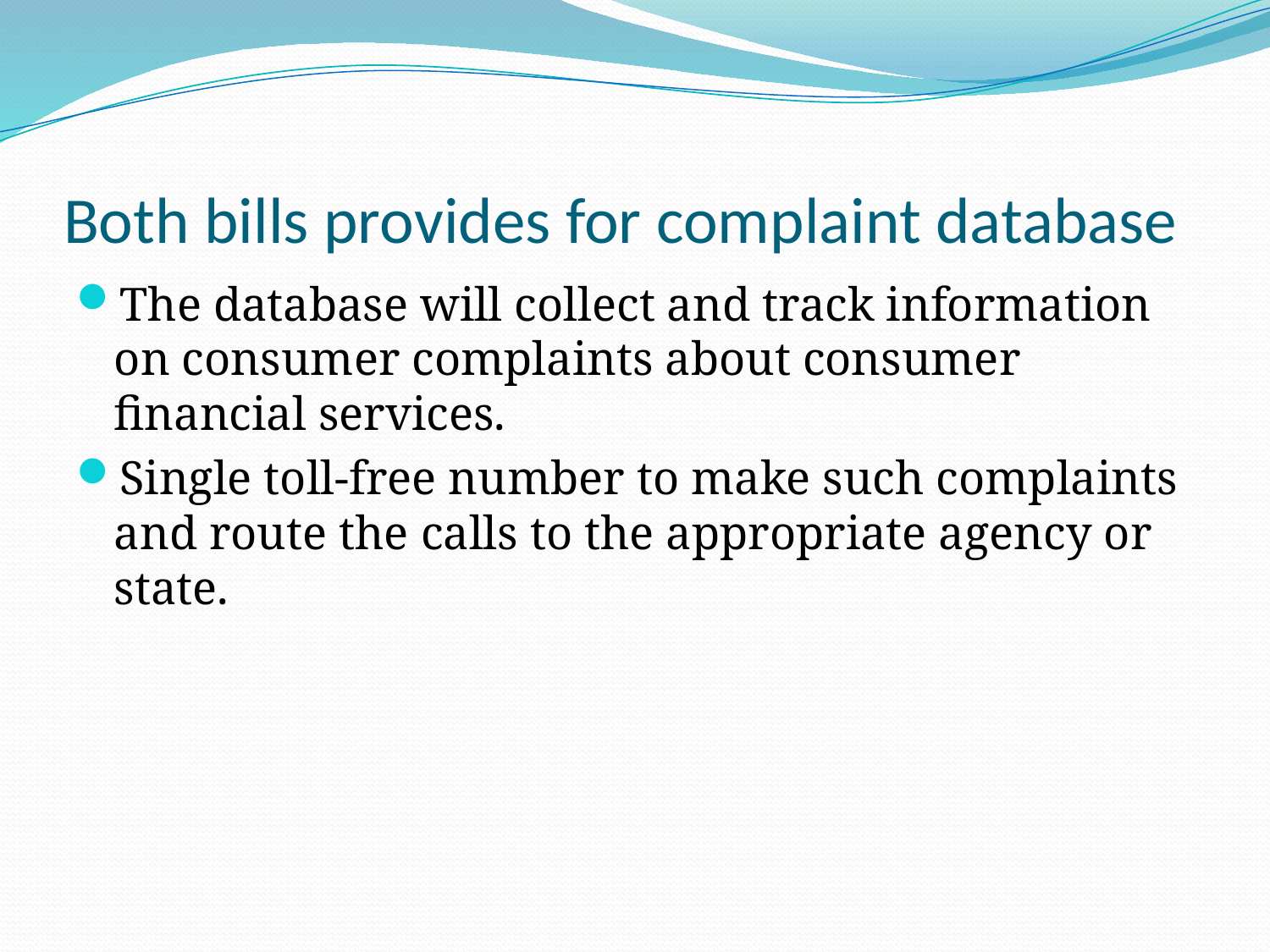

Both bills provides for complaint database
The database will collect and track information on consumer complaints about consumer financial services.
Single toll-free number to make such complaints and route the calls to the appropriate agency or state.